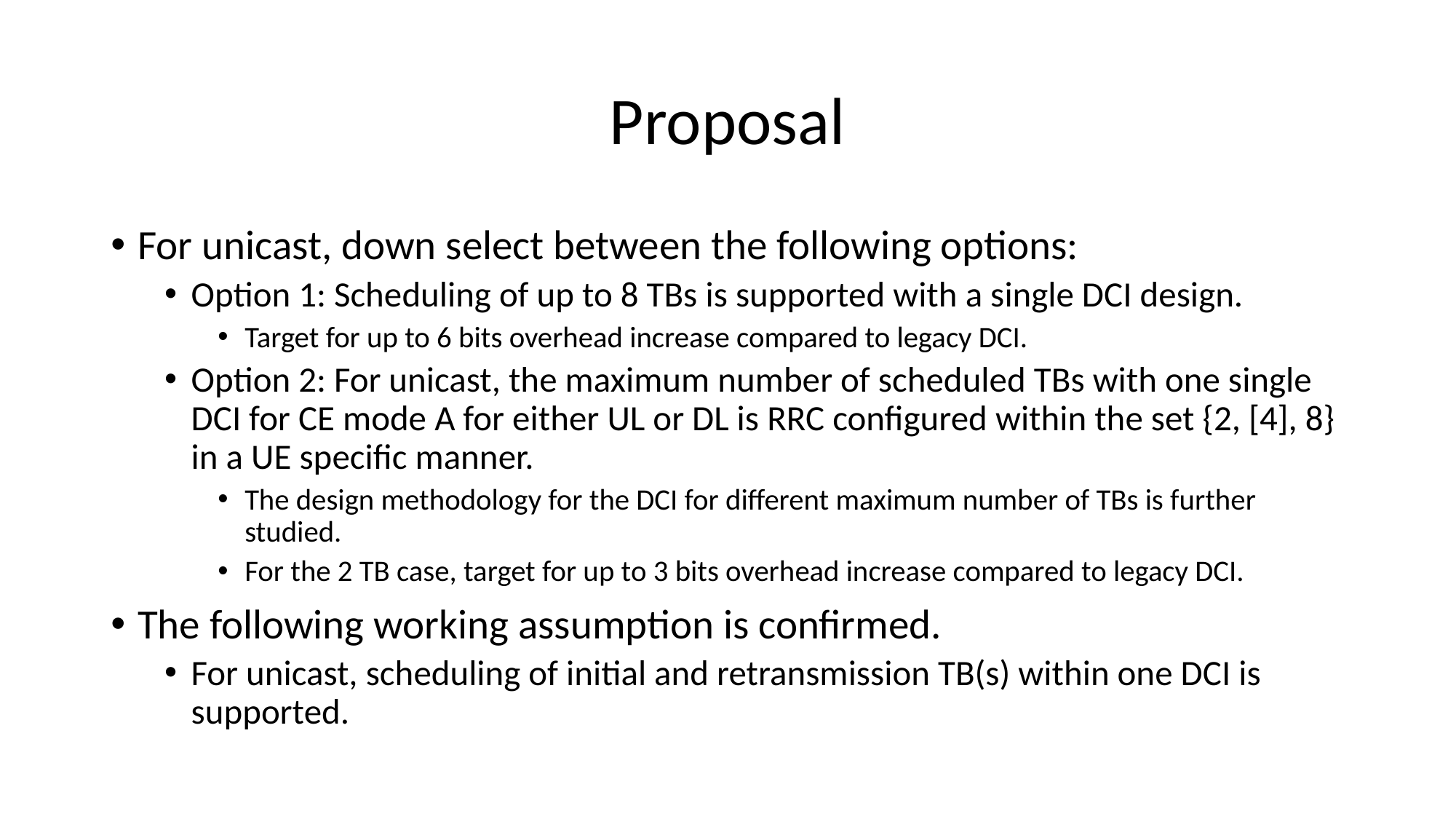

# Proposal
For unicast, down select between the following options:
Option 1: Scheduling of up to 8 TBs is supported with a single DCI design.
Target for up to 6 bits overhead increase compared to legacy DCI.
Option 2: For unicast, the maximum number of scheduled TBs with one single DCI for CE mode A for either UL or DL is RRC configured within the set {2, [4], 8} in a UE specific manner.
The design methodology for the DCI for different maximum number of TBs is further studied.
For the 2 TB case, target for up to 3 bits overhead increase compared to legacy DCI.
The following working assumption is confirmed.
For unicast, scheduling of initial and retransmission TB(s) within one DCI is supported.